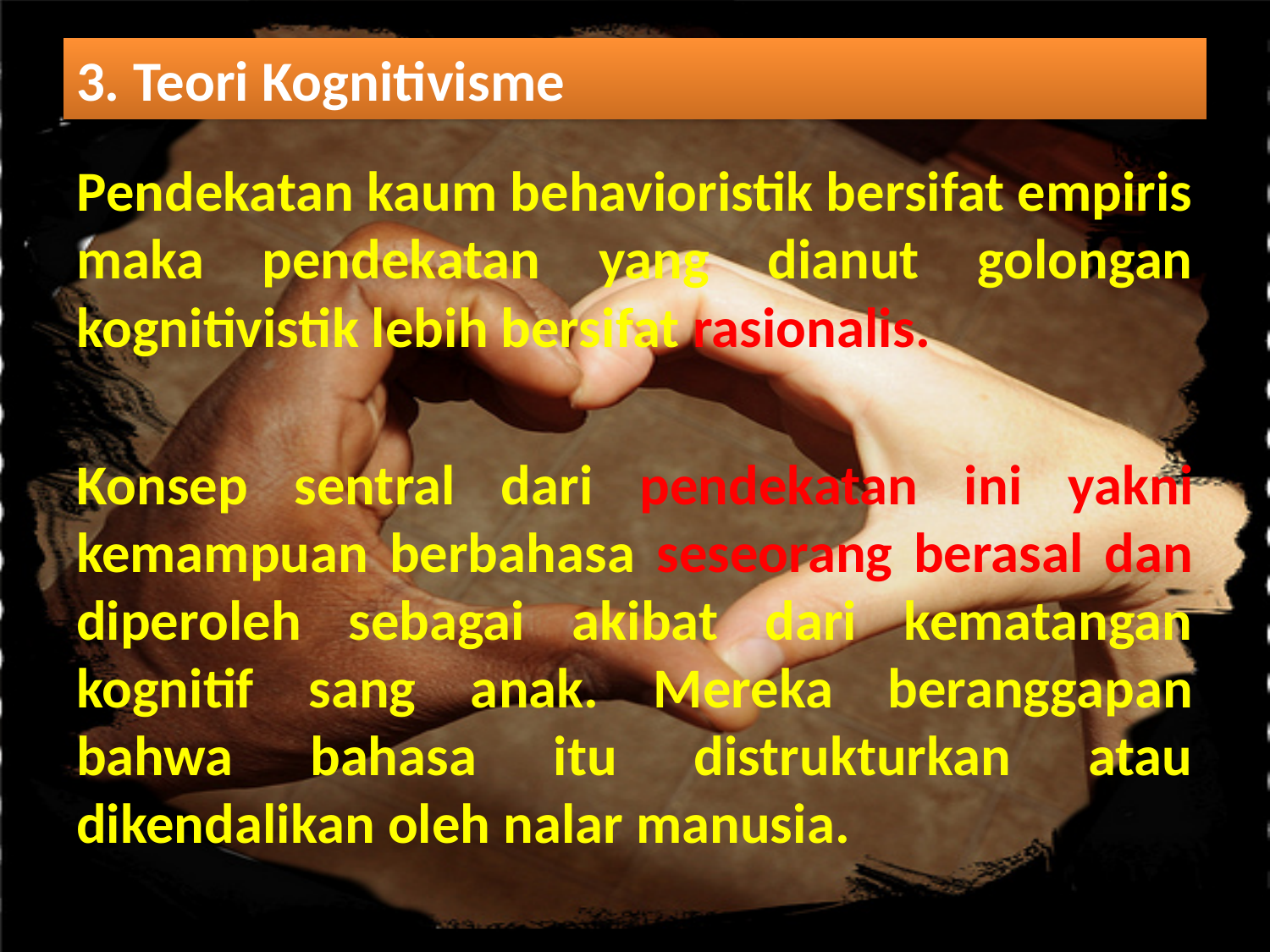

# 3. Teori Kognitivisme
Pendekatan kaum behavioristik bersifat empiris maka pendekatan yang dianut golongan kognitivistik lebih bersifat rasionalis.

Konsep sentral dari pendekatan ini yakni kemampuan berbahasa seseorang berasal dan diperoleh sebagai akibat dari kematangan kognitif sang anak. Mereka beranggapan bahwa bahasa itu distrukturkan atau dikendalikan oleh nalar manusia.